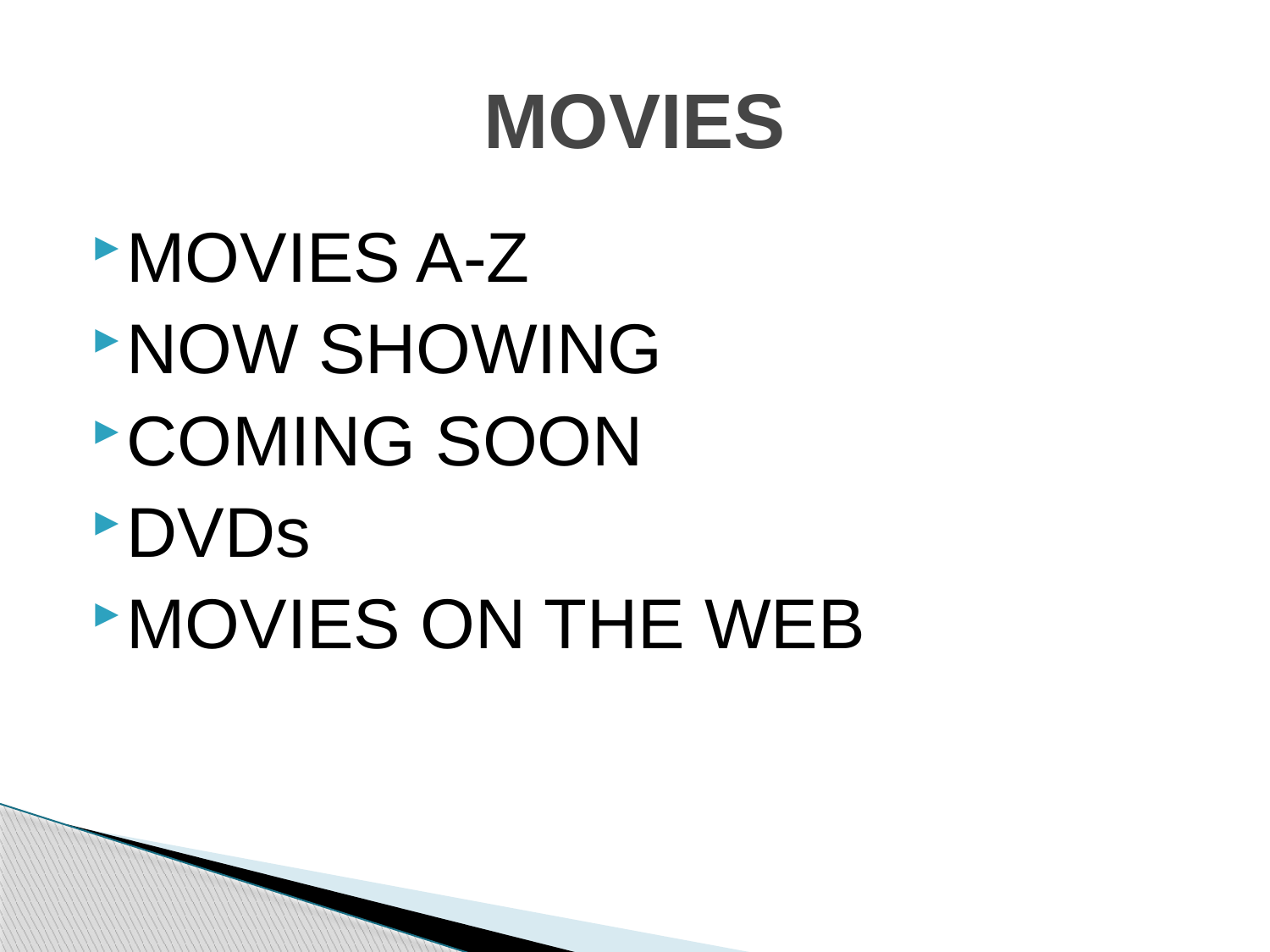

# MOVIES
MOVIES A-Z
NOW SHOWING
COMING SOON
DVDs
MOVIES ON THE WEB